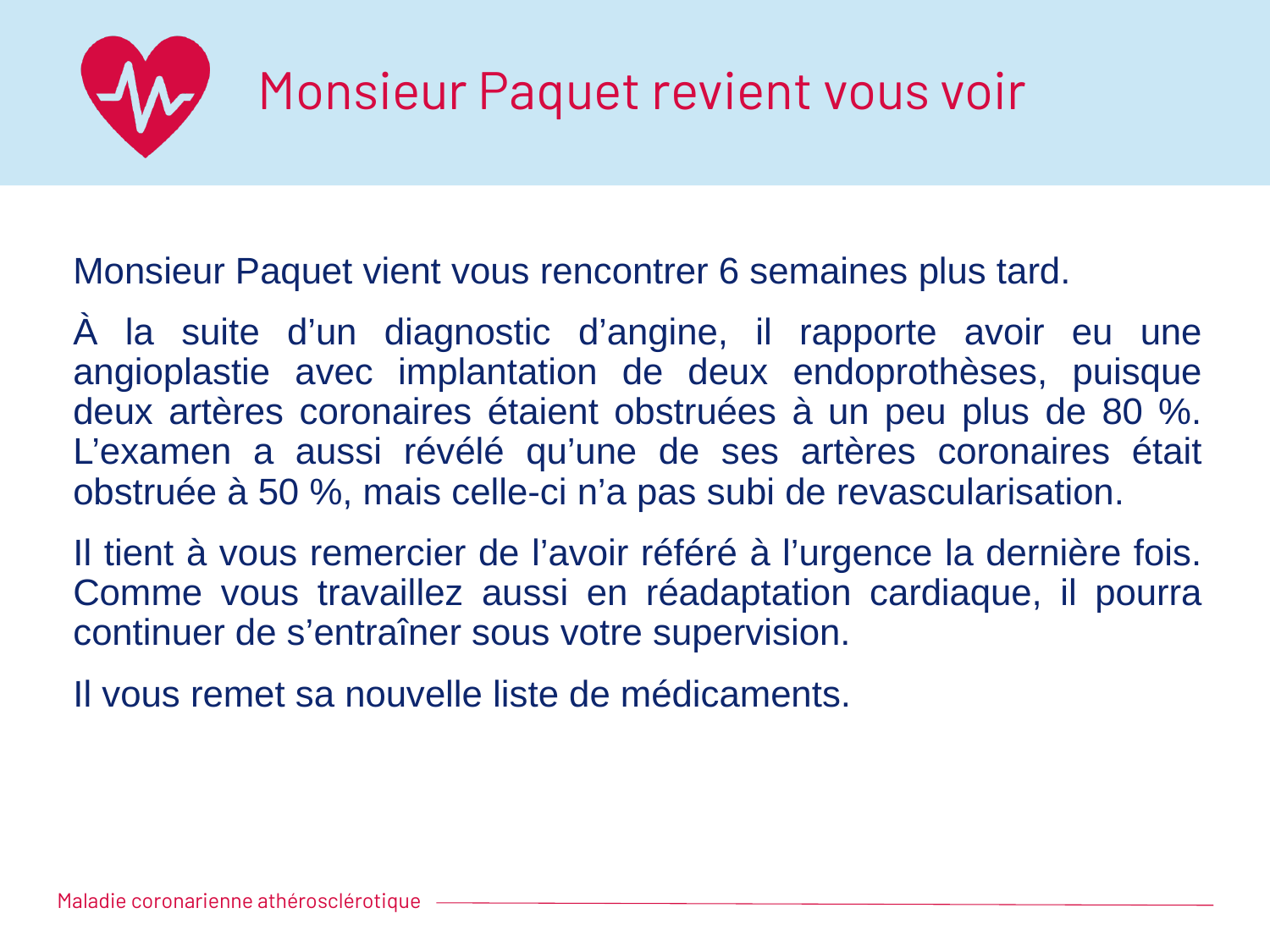

# Monsieur Paquet revient vous voir
Monsieur Paquet vient vous rencontrer 6 semaines plus tard.
À la suite d’un diagnostic d’angine, il rapporte avoir eu une angioplastie avec implantation de deux endoprothèses, puisque deux artères coronaires étaient obstruées à un peu plus de 80 %. L’examen a aussi révélé qu’une de ses artères coronaires était obstruée à 50 %, mais celle-ci n’a pas subi de revascularisation.
Il tient à vous remercier de l’avoir référé à l’urgence la dernière fois. Comme vous travaillez aussi en réadaptation cardiaque, il pourra continuer de s’entraîner sous votre supervision.
Il vous remet sa nouvelle liste de médicaments.